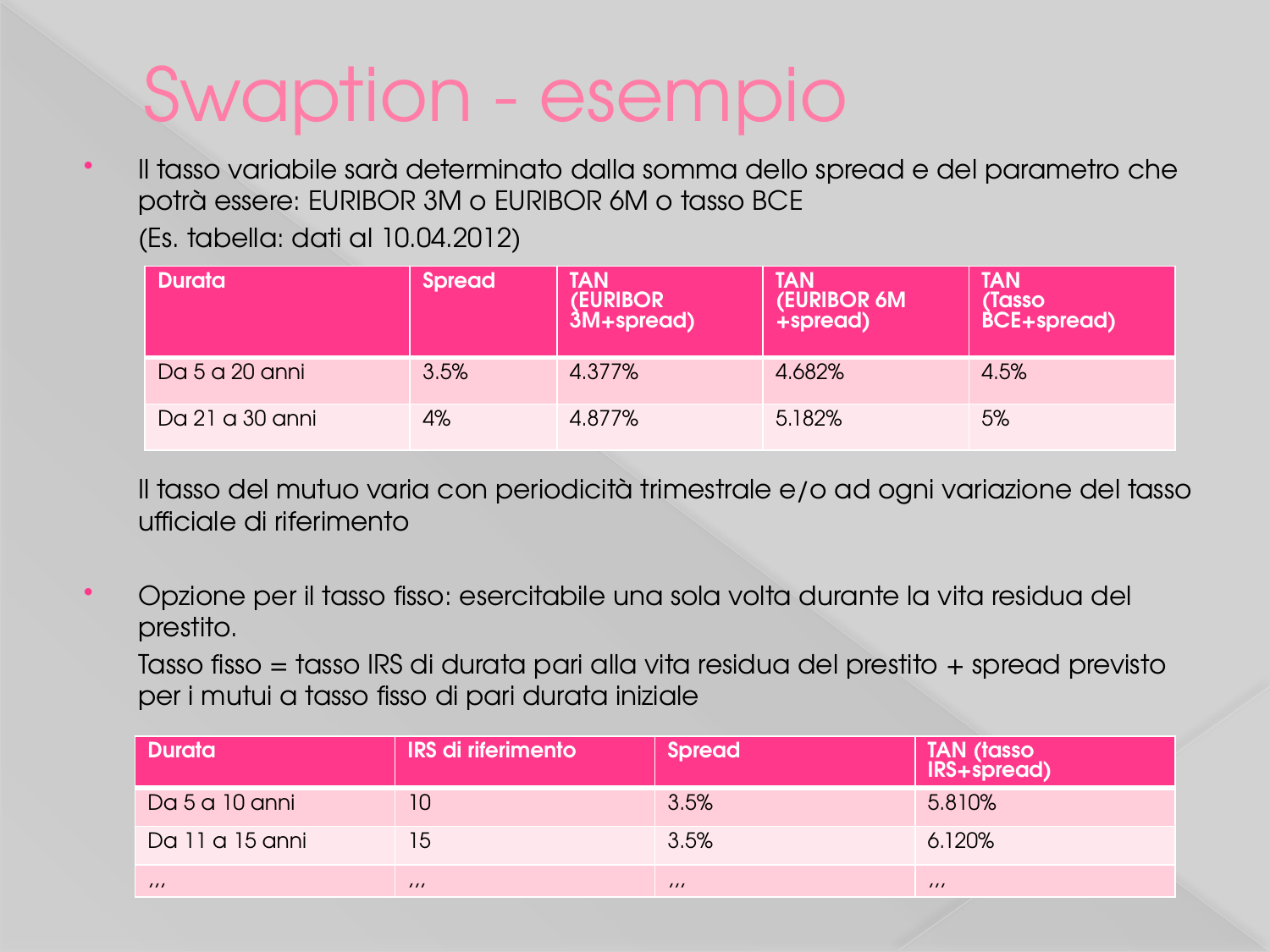

# Swaption - esempio
Il tasso variabile sarà determinato dalla somma dello spread e del parametro che potrà essere: EURIBOR 3M o EURIBOR 6M o tasso BCE
	(Es. tabella: dati al 10.04.2012)

	Il tasso del mutuo varia con periodicità trimestrale e/o ad ogni variazione del tasso ufficiale di riferimento

Opzione per il tasso fisso: esercitabile una sola volta durante la vita residua del prestito.
	Tasso fisso = tasso IRS di durata pari alla vita residua del prestito + spread previsto per i mutui a tasso fisso di pari durata iniziale

| Durata | Spread | TAN (EURIBOR 3M+spread) | TAN (EURIBOR 6M +spread) | TAN (Tasso BCE+spread) |
| --- | --- | --- | --- | --- |
| Da 5 a 20 anni | 3.5% | 4.377% | 4.682% | 4.5% |
| Da 21 a 30 anni | 4% | 4.877% | 5.182% | 5% |
| Durata | IRS di riferimento | Spread | TAN (tasso IRS+spread) |
| --- | --- | --- | --- |
| Da 5 a 10 anni | 10 | 3.5% | 5.810% |
| Da 11 a 15 anni | 15 | 3.5% | 6.120% |
| ,,, | ,,, | ,,, | ,,, |